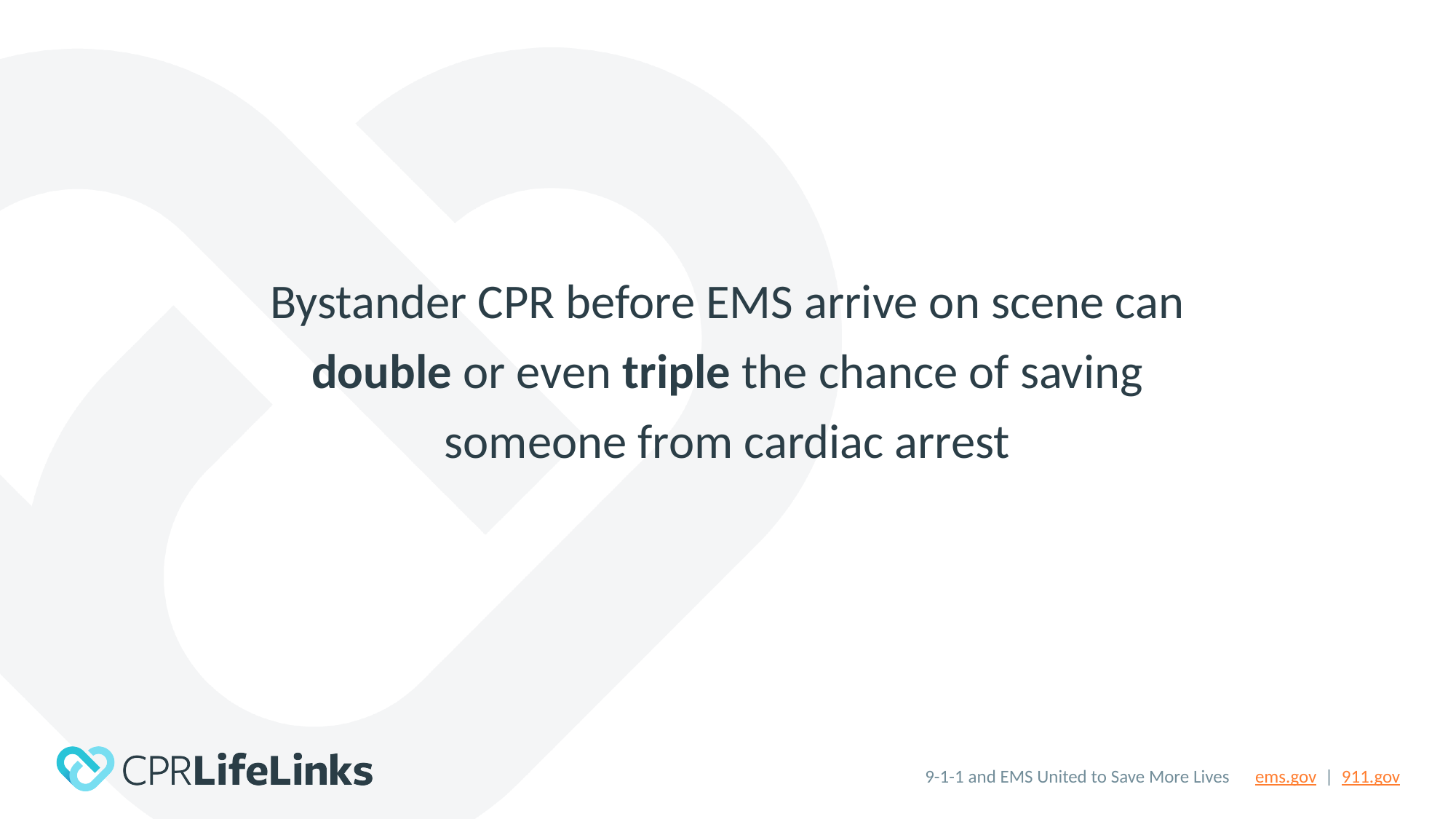

Bystander CPR before EMS arrive on scene can double or even triple the chance of saving someone from cardiac arrest